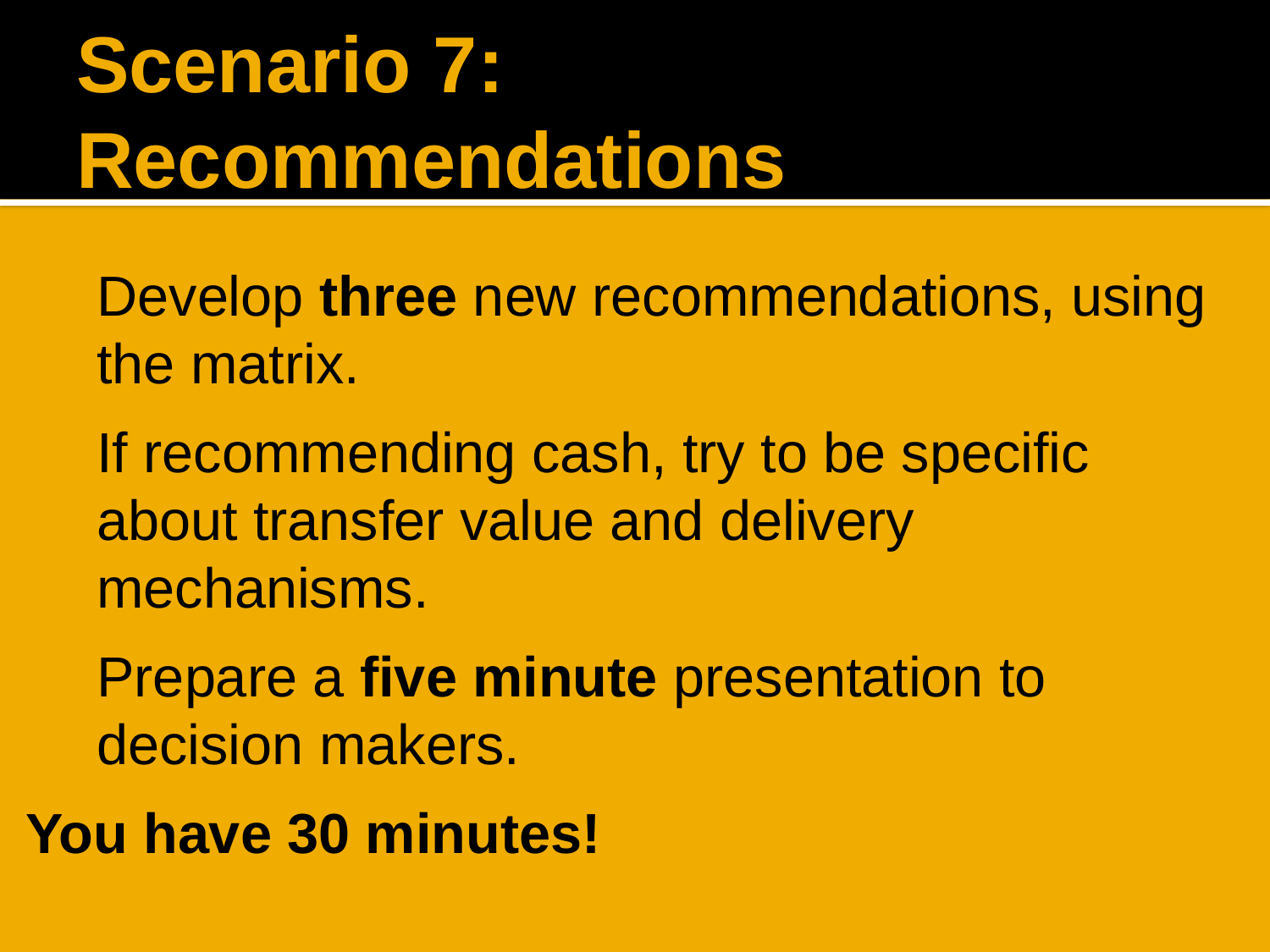

# Scenario 7: Recommendations
Develop three new recommendations, using the matrix.
If recommending cash, try to be specific about transfer value and delivery mechanisms.
Prepare a five minute presentation to decision makers.
You have 30 minutes!